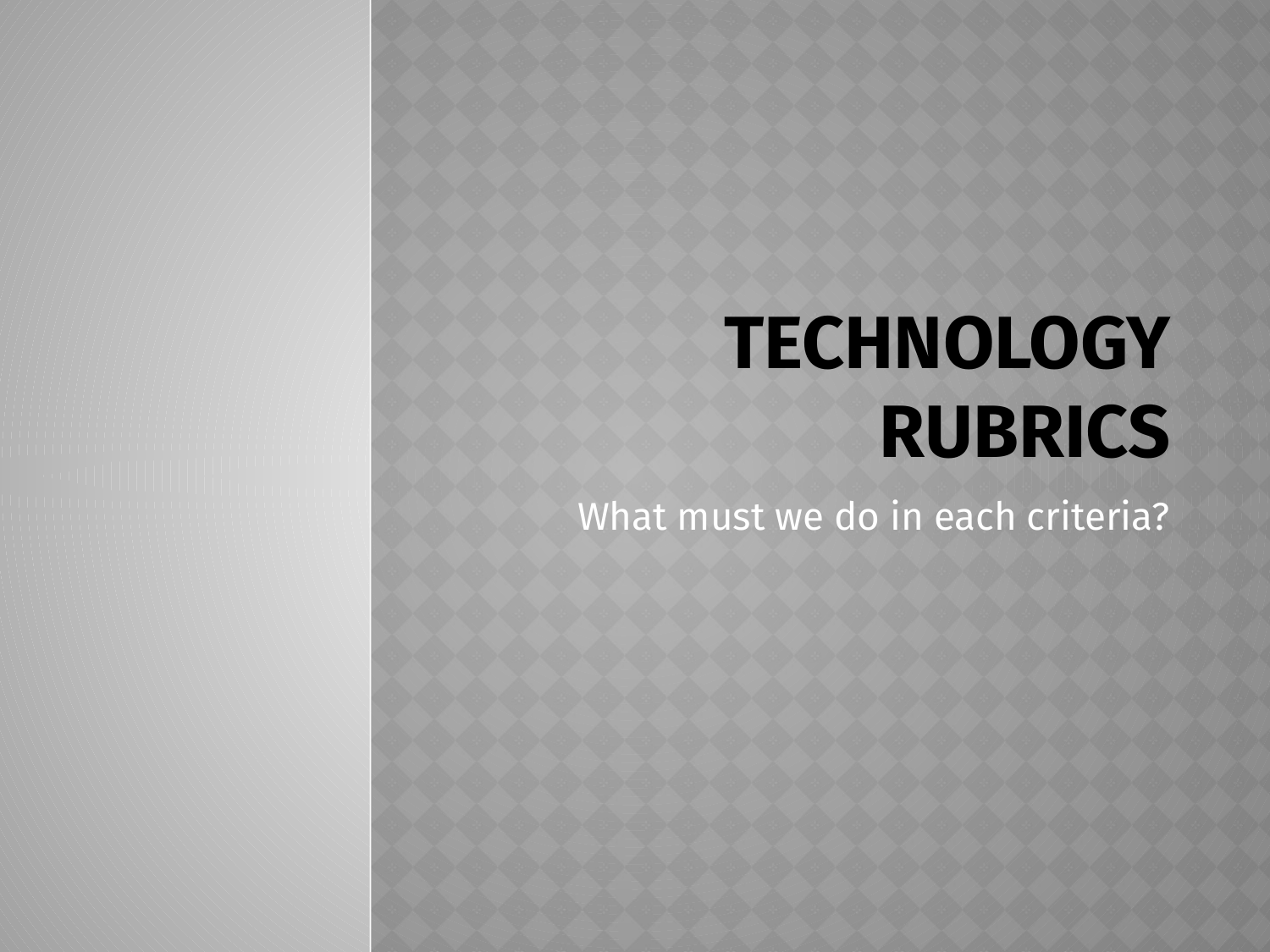

# Technology rubrics
What must we do in each criteria?